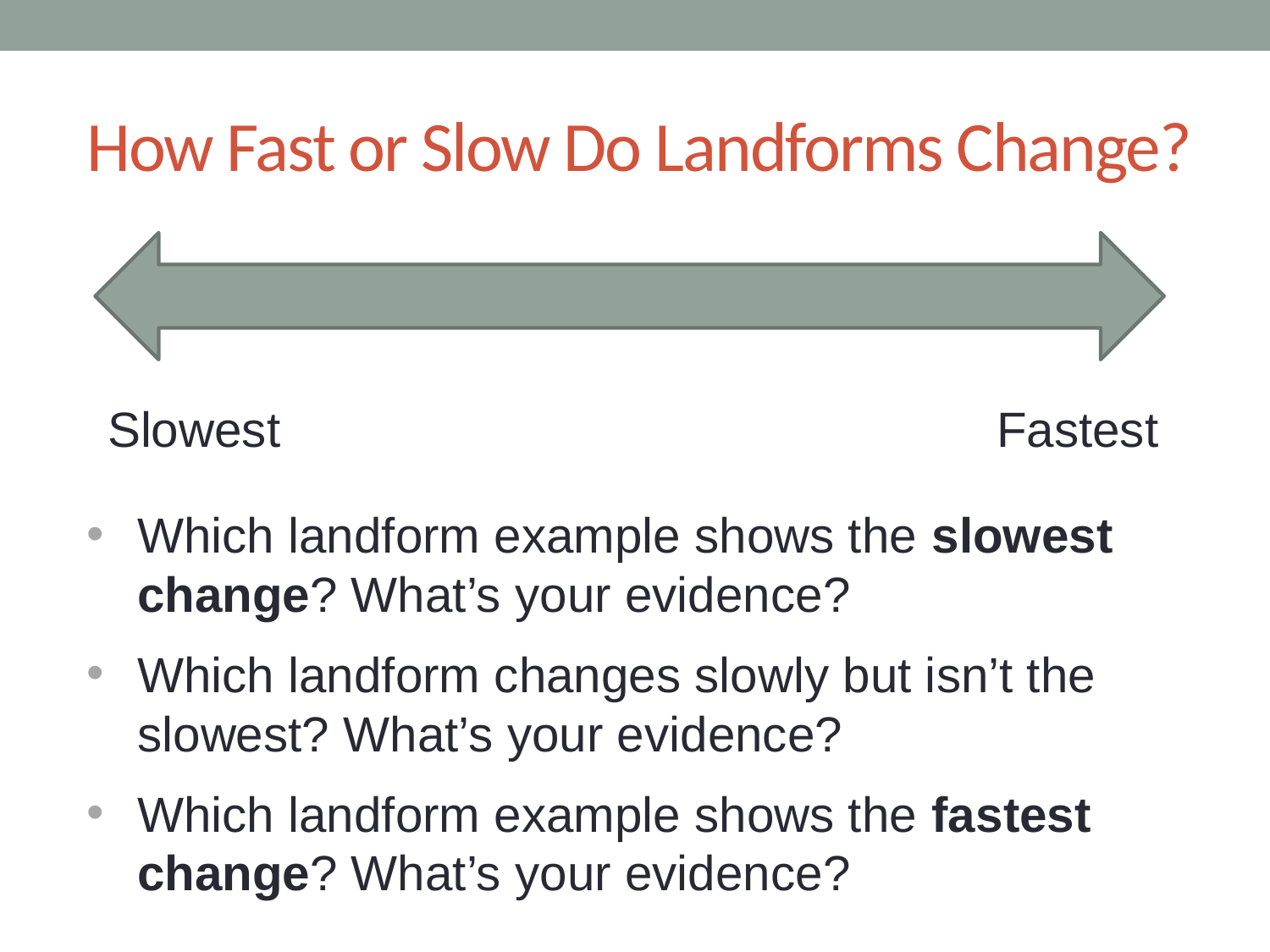

# How Fast or Slow Do Landforms Change?

Slowest
Fastest
Which landform example shows the slowest change? What’s your evidence?
Which landform changes slowly but isn’t the slowest? What’s your evidence?
Which landform example shows the fastest change? What’s your evidence?